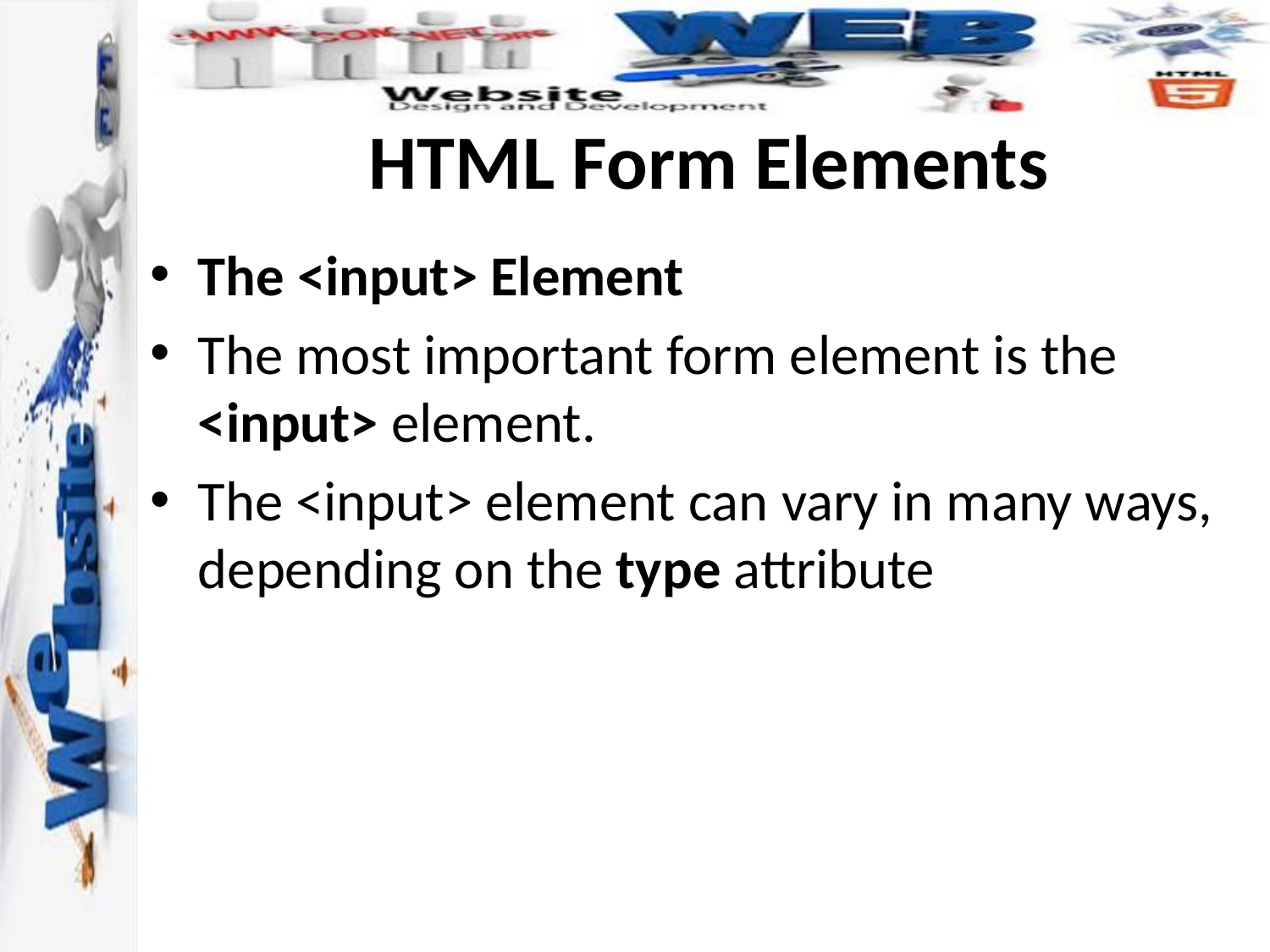

# HTML Form Elements
The <input> Element
The most important form element is the <input> element.
The <input> element can vary in many ways, depending on the type attribute